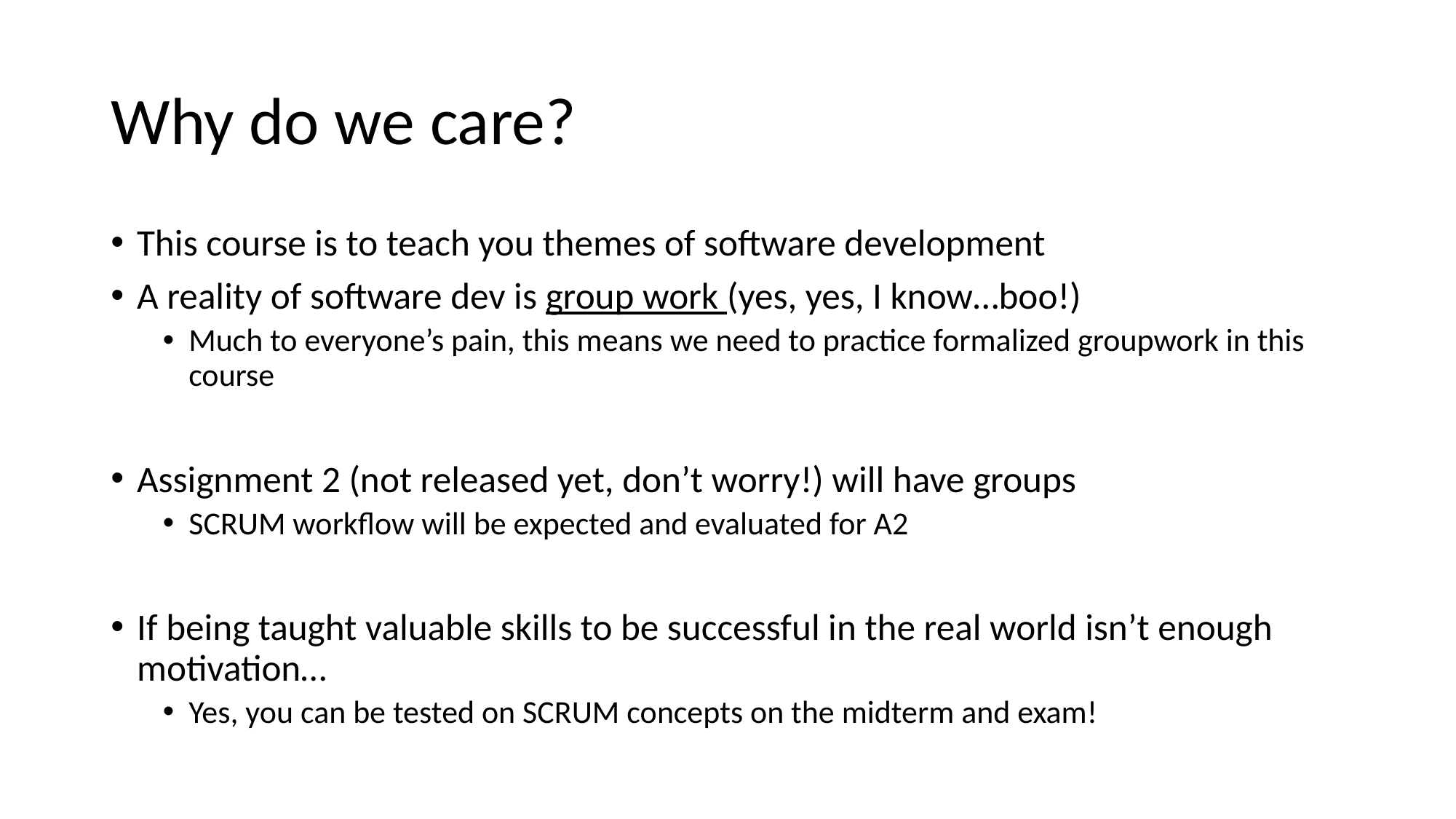

# Why do we care?
This course is to teach you themes of software development
A reality of software dev is group work (yes, yes, I know…boo!)
Much to everyone’s pain, this means we need to practice formalized groupwork in this course

Assignment 2 (not released yet, don’t worry!) will have groups
SCRUM workflow will be expected and evaluated for A2

If being taught valuable skills to be successful in the real world isn’t enough motivation…
Yes, you can be tested on SCRUM concepts on the midterm and exam!